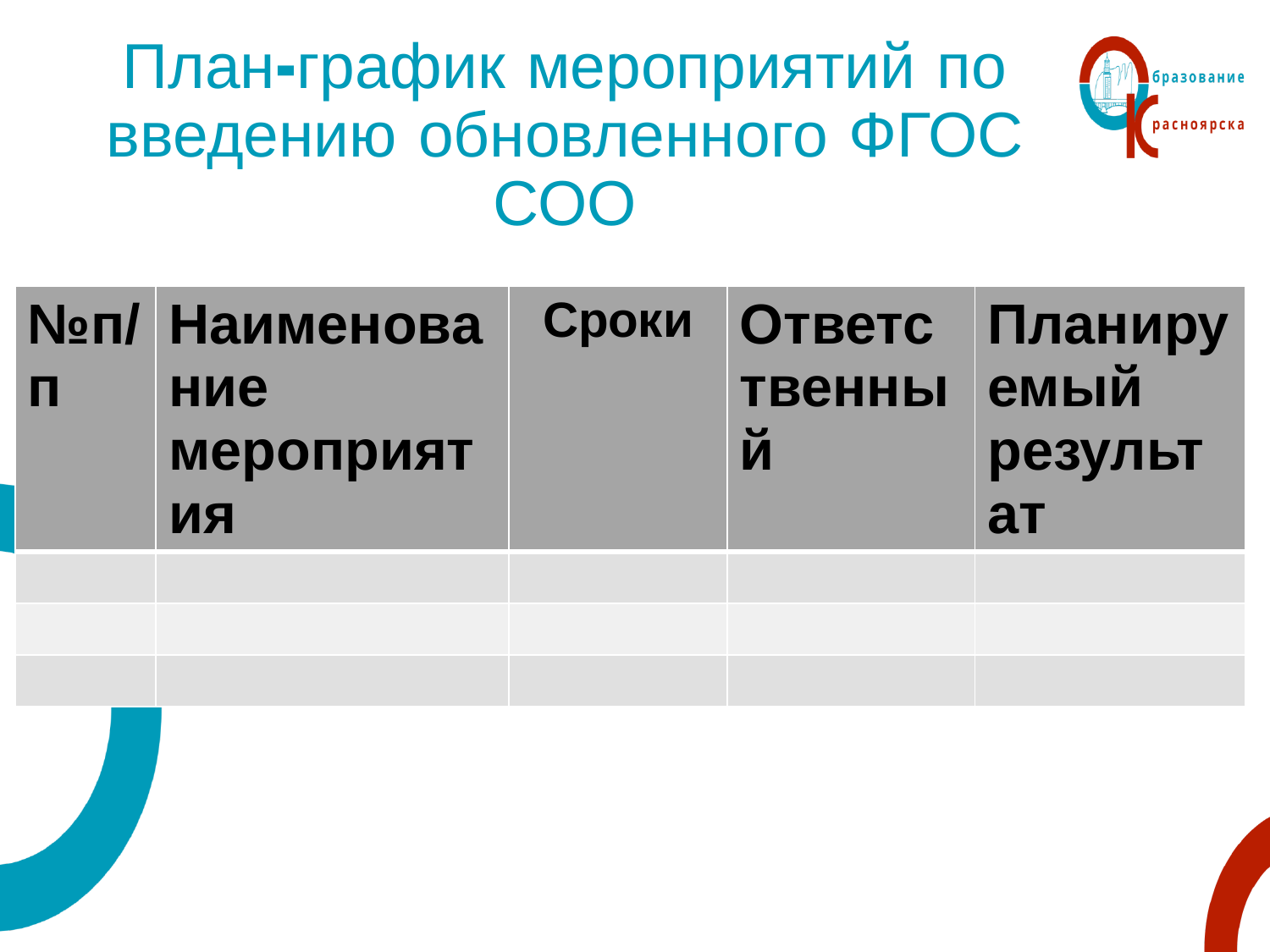

# План-график мероприятий по введению обновленного ФГОС СОО
| №п/п | Наименование мероприятия | Сроки | Ответственный | Планируемый результат |
| --- | --- | --- | --- | --- |
|  |  |  |  |  |
|  |  |  |  |  |
|  |  |  |  |  |